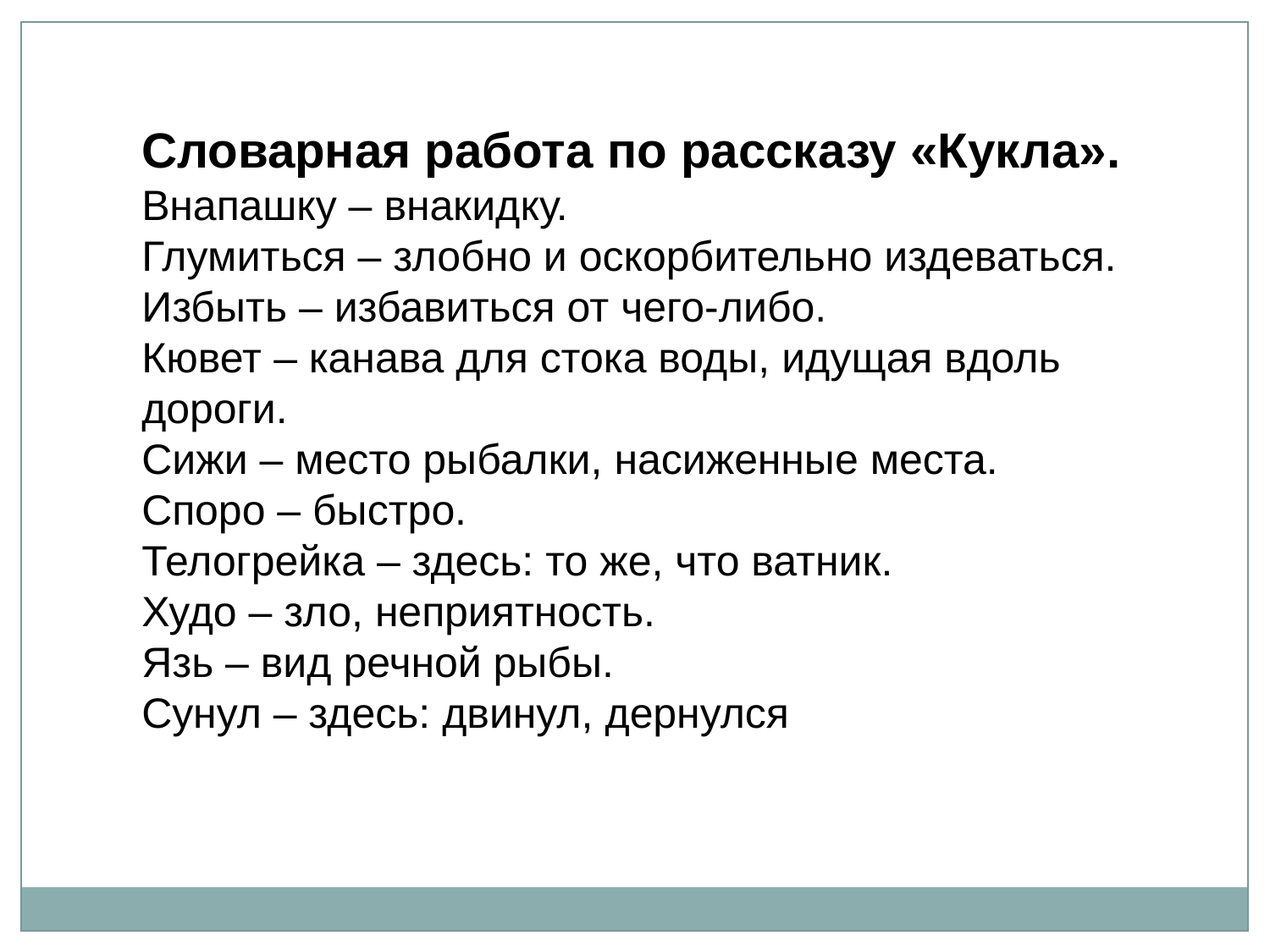

Словарная работа по рассказу «Кукла».
Внапашку – внакидку.
Глумиться – злобно и оскорбительно издеваться.
Избыть – избавиться от чего-либо.
Кювет – канава для стока воды, идущая вдоль дороги.
Сижи – место рыбалки, насиженные места.
Споро – быстро.
Телогрейка – здесь: то же, что ватник.
Худо – зло, неприятность.
Язь – вид речной рыбы.
Сунул – здесь: двинул, дернулся